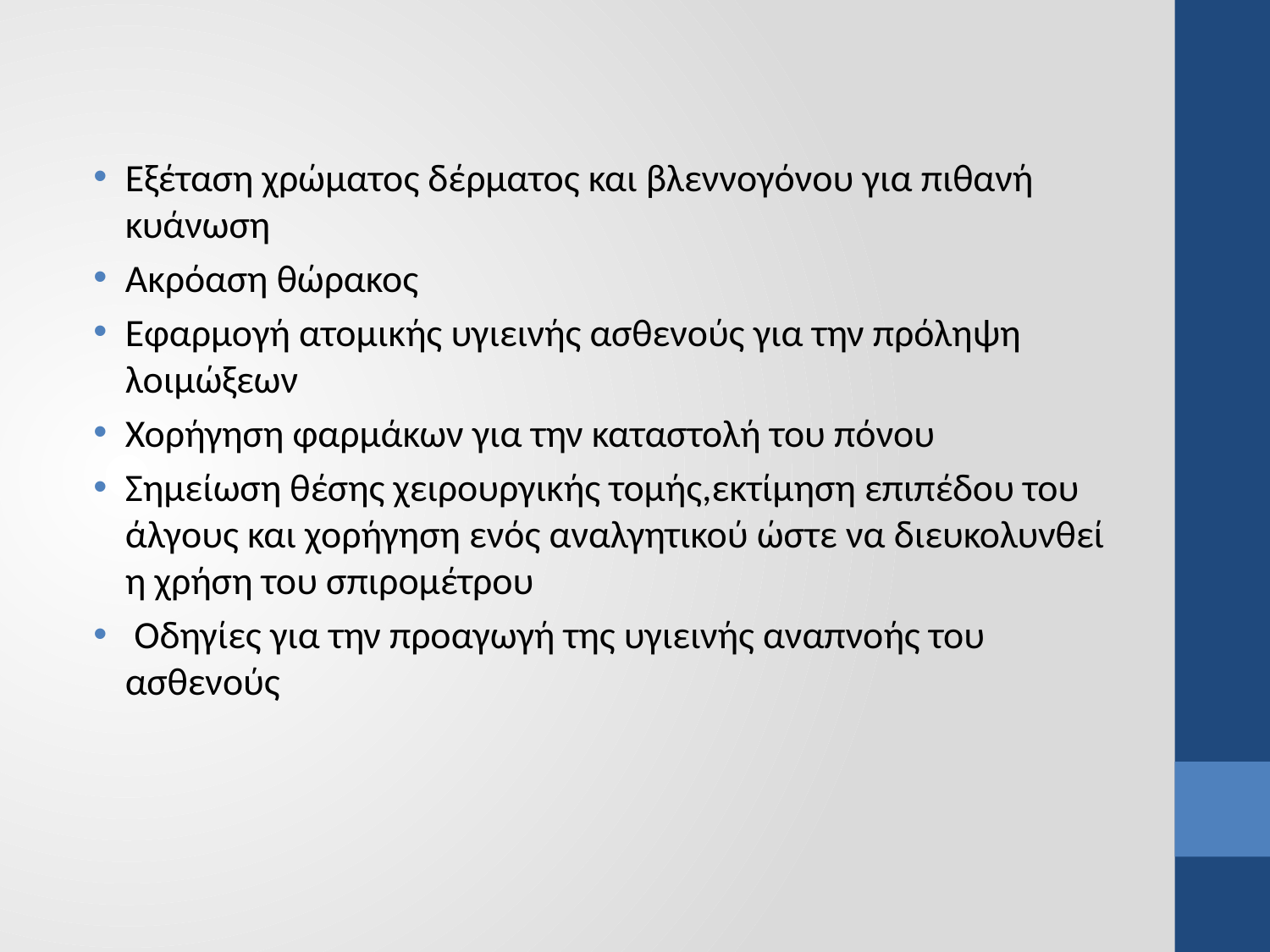

Εξέταση χρώματος δέρματος και βλεννογόνου για πιθανή κυάνωση
Ακρόαση θώρακος
Εφαρμογή ατομικής υγιεινής ασθενούς για την πρόληψη λοιμώξεων
Χορήγηση φαρμάκων για την καταστολή του πόνου
Σημείωση θέσης χειρουργικής τομής,εκτίμηση επιπέδου του άλγους και χορήγηση ενός αναλγητικού ώστε να διευκολυνθεί η χρήση του σπιρομέτρου
 Οδηγίες για την προαγωγή της υγιεινής αναπνοής του ασθενούς